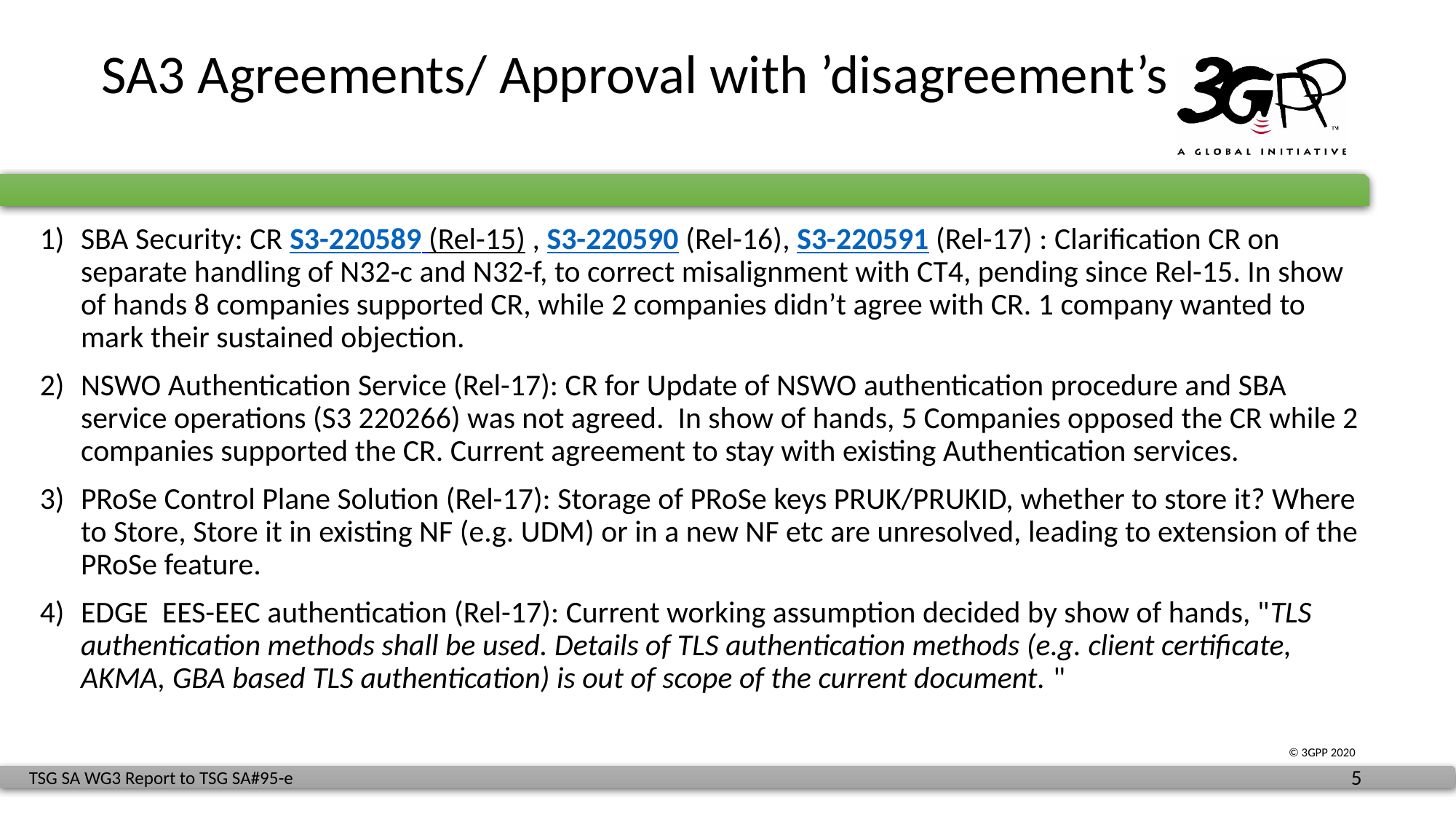

# SA3 Agreements/ Approval with ’disagreement’s
SBA Security: CR S3-220589 (Rel-15) , S3-220590 (Rel-16), S3-220591 (Rel-17) : Clarification CR on separate handling of N32-c and N32-f, to correct misalignment with CT4, pending since Rel-15. In show of hands 8 companies supported CR, while 2 companies didn’t agree with CR. 1 company wanted to mark their sustained objection.
NSWO Authentication Service (Rel-17): CR for Update of NSWO authentication procedure and SBA service operations (S3 220266) was not agreed.  In show of hands, 5 Companies opposed the CR while 2 companies supported the CR. Current agreement to stay with existing Authentication services.
PRoSe Control Plane Solution (Rel-17): Storage of PRoSe keys PRUK/PRUKID, whether to store it? Where to Store, Store it in existing NF (e.g. UDM) or in a new NF etc are unresolved, leading to extension of the PRoSe feature.
EDGE  EES-EEC authentication (Rel-17): Current working assumption decided by show of hands, "TLS authentication methods shall be used. Details of TLS authentication methods (e.g. client certificate, AKMA, GBA based TLS authentication) is out of scope of the current document. " ​